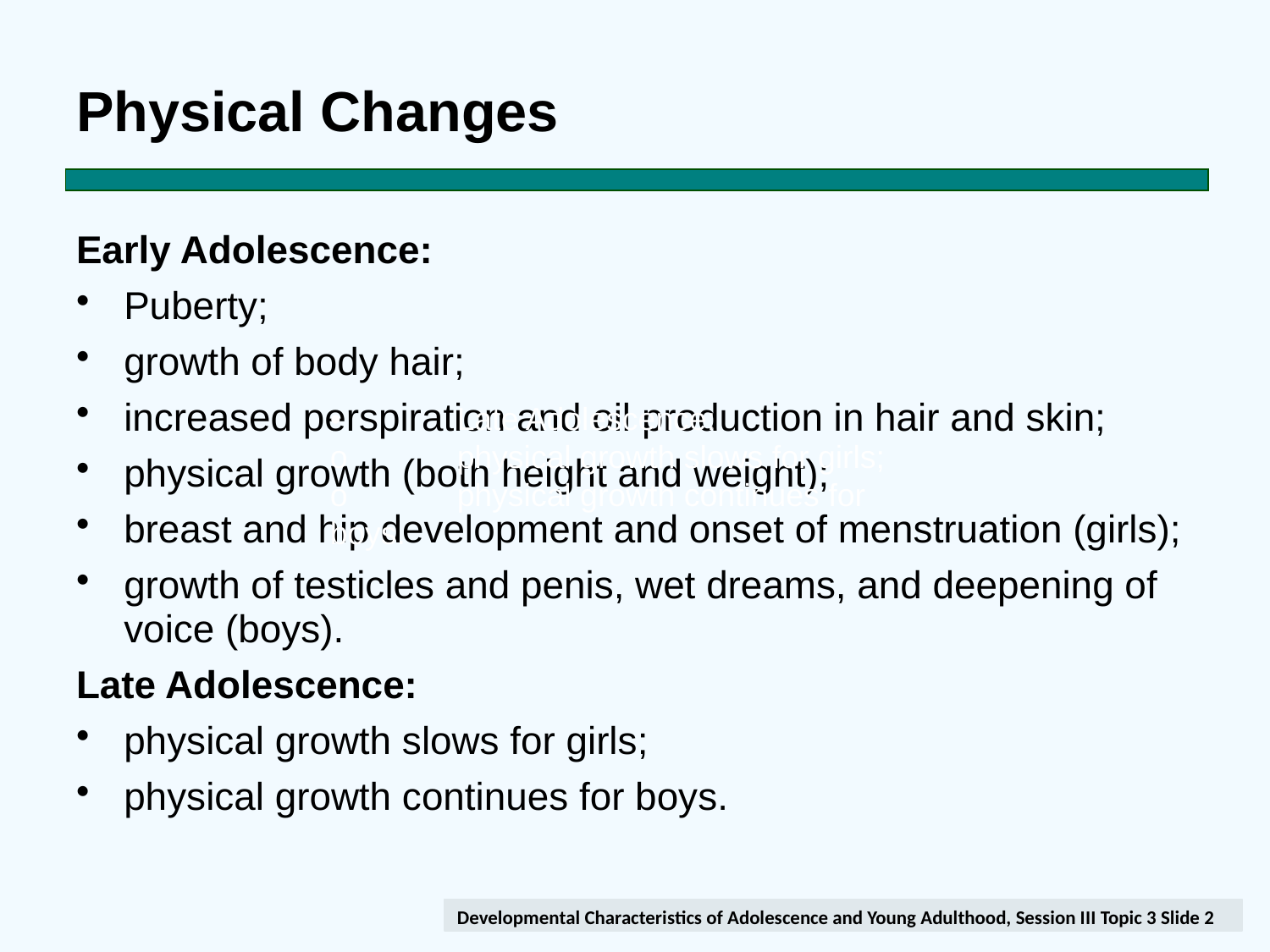

# Physical Changes
Early Adolescence:
Puberty;
growth of body hair;
increased perspiration and oil production in hair and skin;
physical growth (both height and weight);
breast and hip development and onset of menstruation (girls);
growth of testicles and penis, wet dreams, and deepening of voice (boys).
Late Adolescence:
physical growth slows for girls;
physical growth continues for boys.

•	Late Adolescence:
o	physical growth slows for girls;
o	physical growth continues for boys.
Developmental Characteristics of Adolescence and Young Adulthood, Session III Topic 3 Slide 2